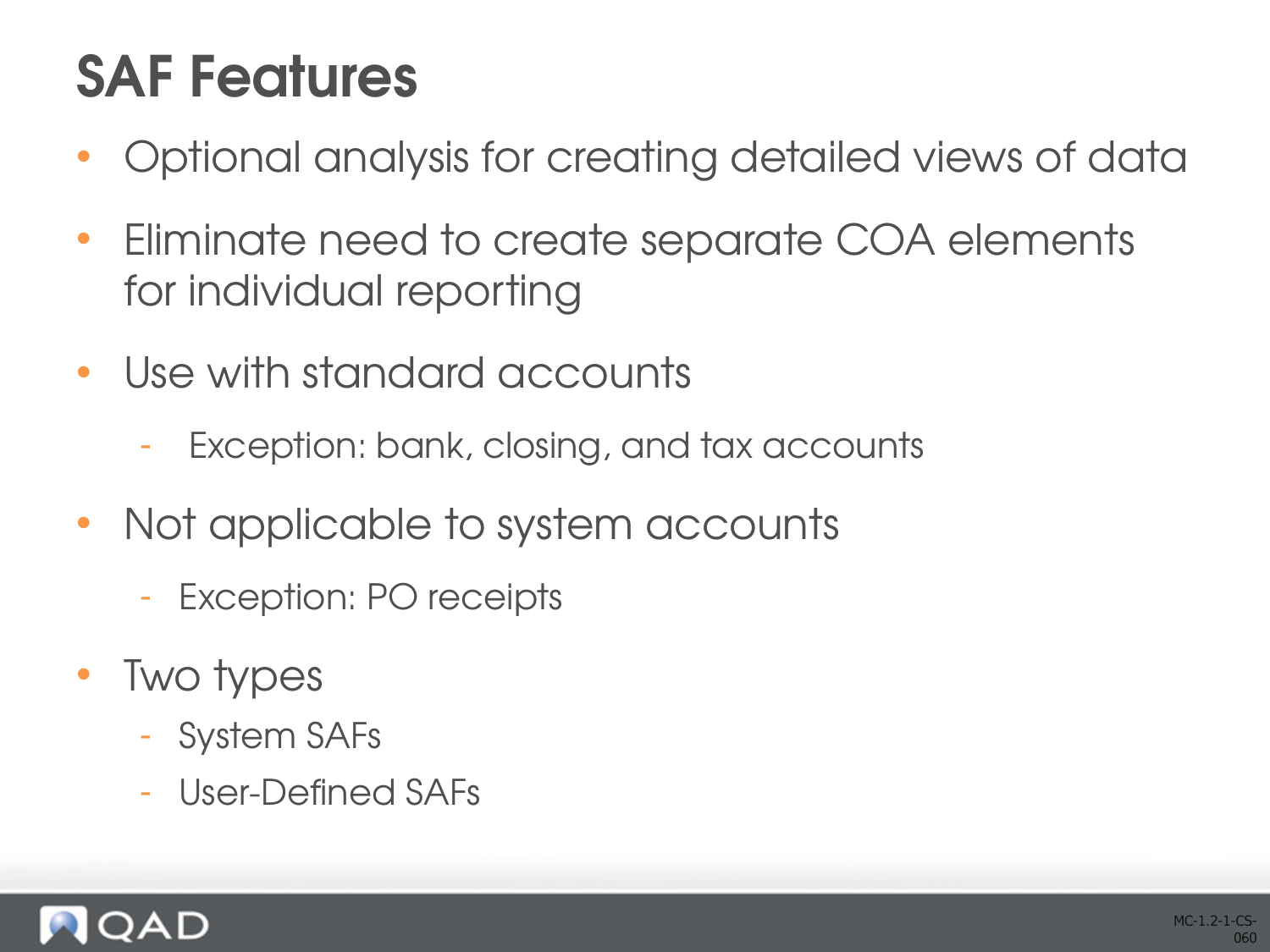

# SAF Features
Optional analysis for creating detailed views of data
Eliminate need to create separate COA elements for individual reporting
Use with standard accounts
 Exception: bank, closing, and tax accounts
Not applicable to system accounts
Exception: PO receipts
Two types
System SAFs
User-Defined SAFs
MC-1.2-1-CS-060